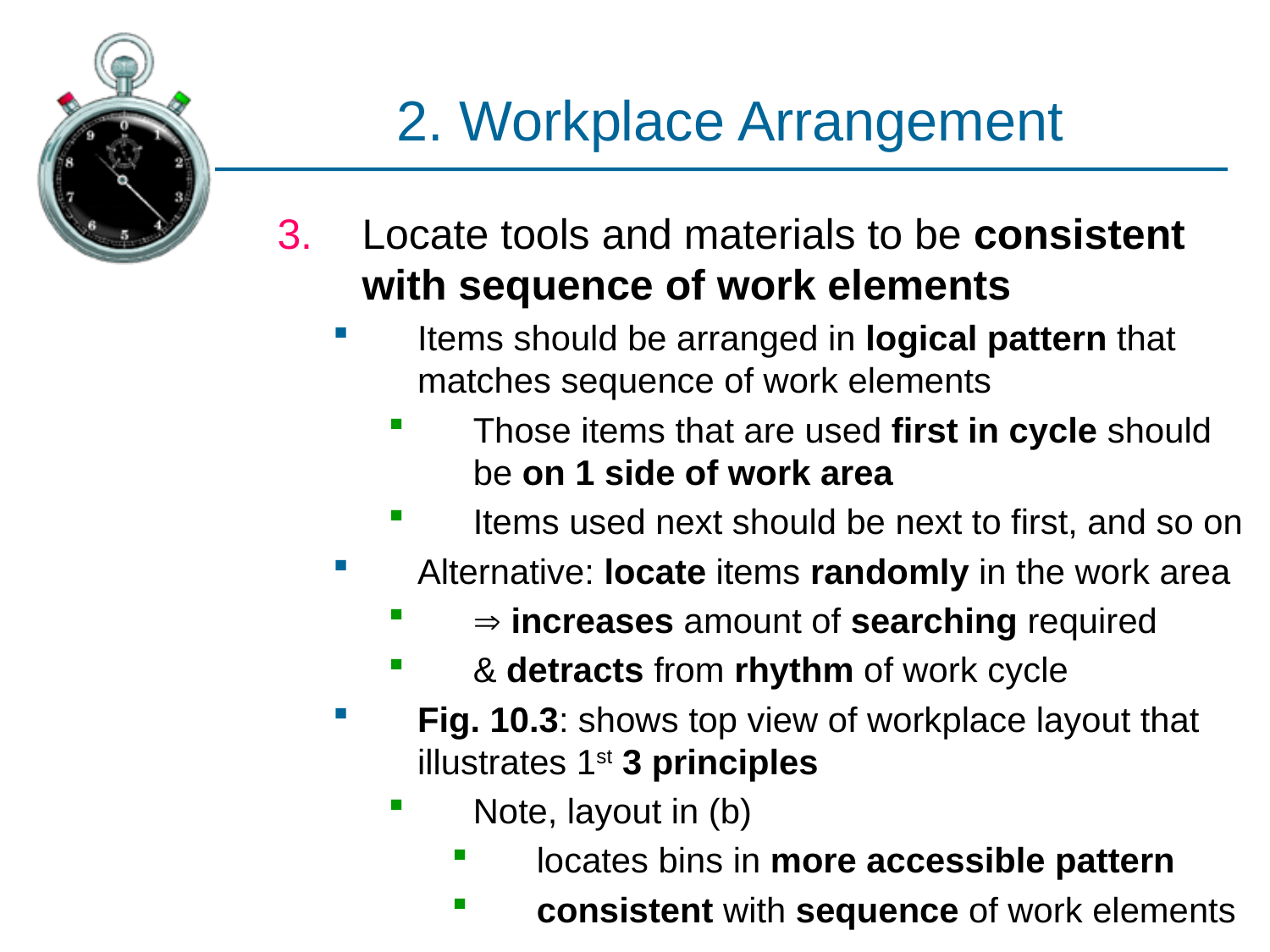

# 2. Workplace Arrangement
Locate tools and materials to be consistent with sequence of work elements
Items should be arranged in logical pattern that matches sequence of work elements
Those items that are used first in cycle should be on 1 side of work area
Items used next should be next to first, and so on
Alternative: locate items randomly in the work area
⇒ increases amount of searching required
& detracts from rhythm of work cycle
Fig. 10.3: shows top view of workplace layout that illustrates 1st 3 principles
Note, layout in (b)
locates bins in more accessible pattern
consistent with sequence of work elements